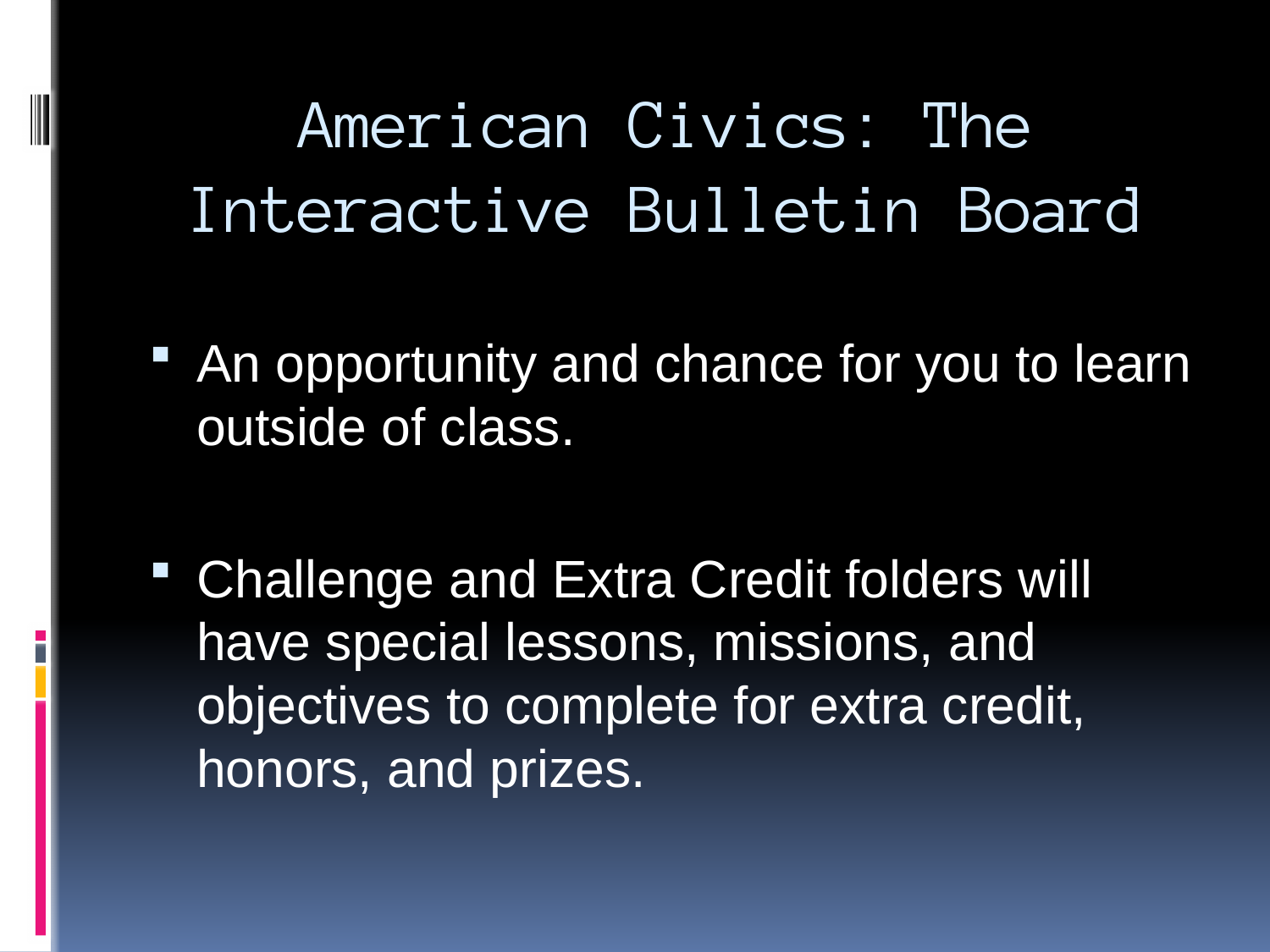

# American Civics: The Interactive Bulletin Board

An opportunity and chance for you to learn outside of class.

Challenge and Extra Credit folders will have special lessons, missions, and objectives to complete for extra credit, honors, and prizes.